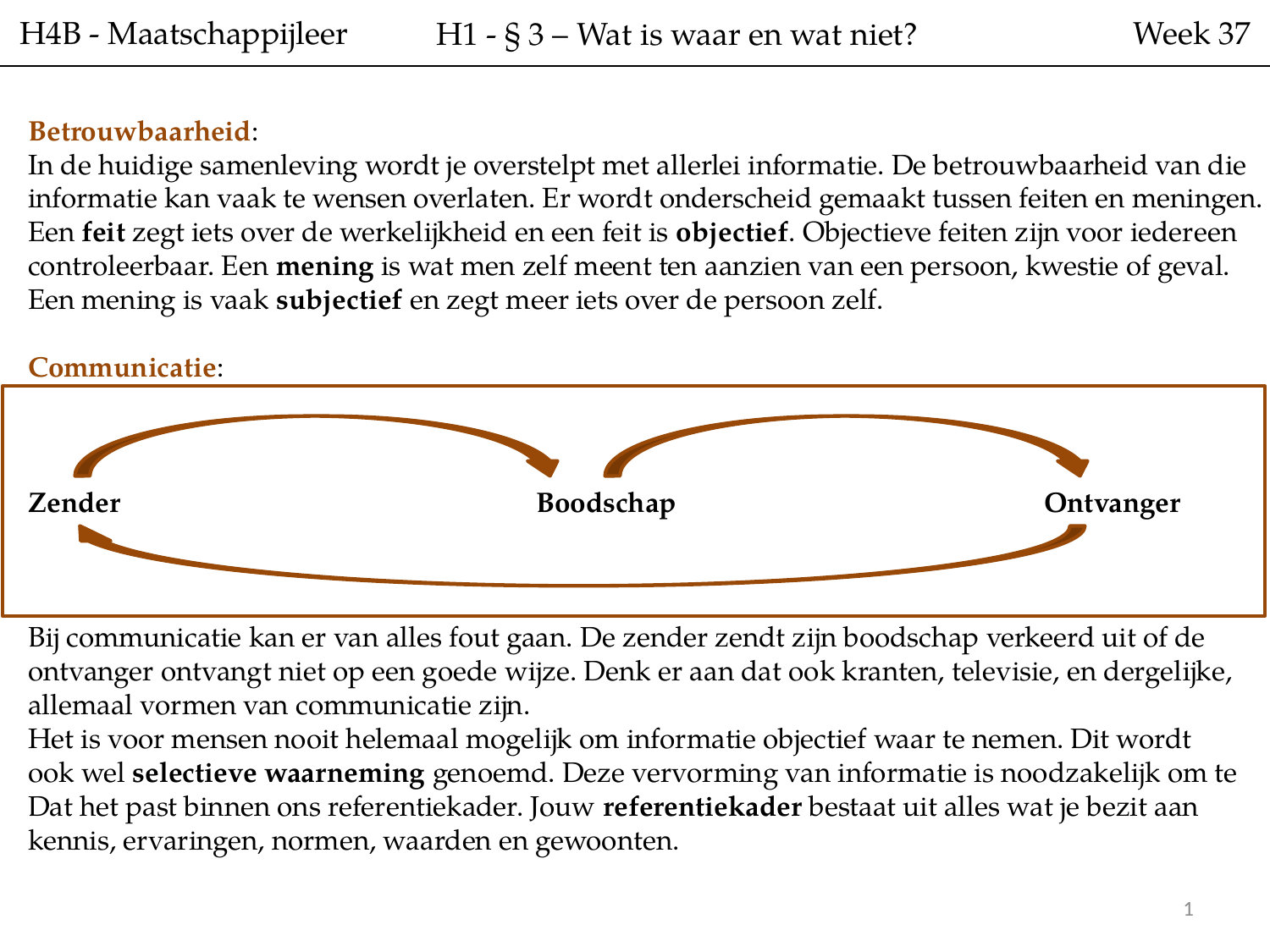

H4B - Maatschappijleer
Week 37
H1 - § 3 – Wat is waar en wat niet?
Betrouwbaarheid:
In de huidige samenleving wordt je overstelpt met allerlei informatie. De betrouwbaarheid van die
informatie kan vaak te wensen overlaten. Er wordt onderscheid gemaakt tussen feiten en meningen.
Een feit zegt iets over de werkelijkheid en een feit is objectief. Objectieve feiten zijn voor iedereen
controleerbaar. Een mening is wat men zelf meent ten aanzien van een persoon, kwestie of geval.
Een mening is vaak subjectief en zegt meer iets over de persoon zelf.

Communicatie:

Zender				Boodschap			Ontvanger

Bij communicatie kan er van alles fout gaan. De zender zendt zijn boodschap verkeerd uit of de
ontvanger ontvangt niet op een goede wijze. Denk er aan dat ook kranten, televisie, en dergelijke,
allemaal vormen van communicatie zijn.
Het is voor mensen nooit helemaal mogelijk om informatie objectief waar te nemen. Dit wordt
ook wel selectieve waarneming genoemd. Deze vervorming van informatie is noodzakelijk om te
Dat het past binnen ons referentiekader. Jouw referentiekader bestaat uit alles wat je bezit aan
kennis, ervaringen, normen, waarden en gewoonten.

1